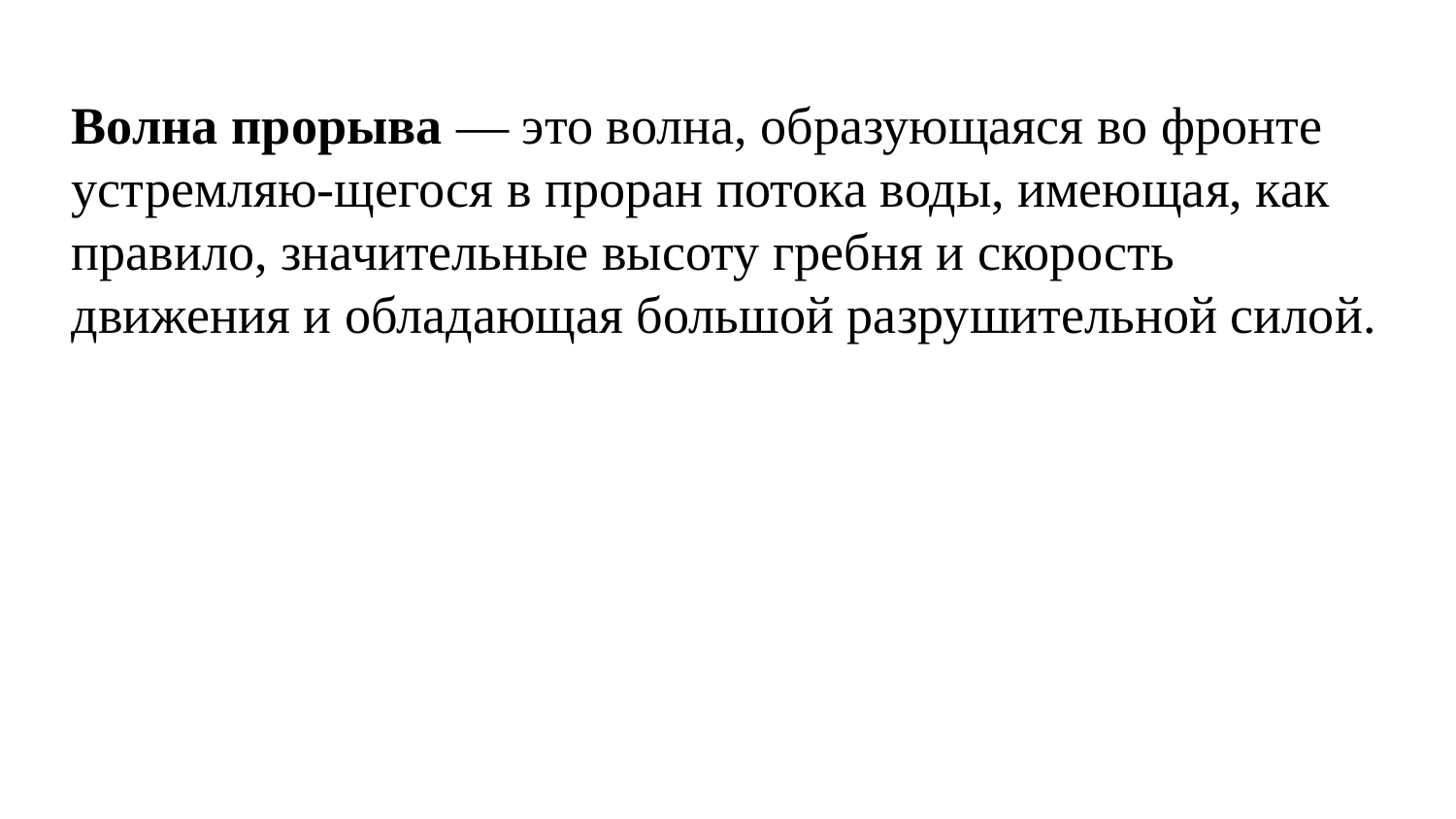

Волна прорыва — это волна, образующаяся во фронте устремляю-щегося в проран потока воды, имеющая, как
правило, значительные высоту гребня и скорость движения и обладающая большой разрушительной силой.